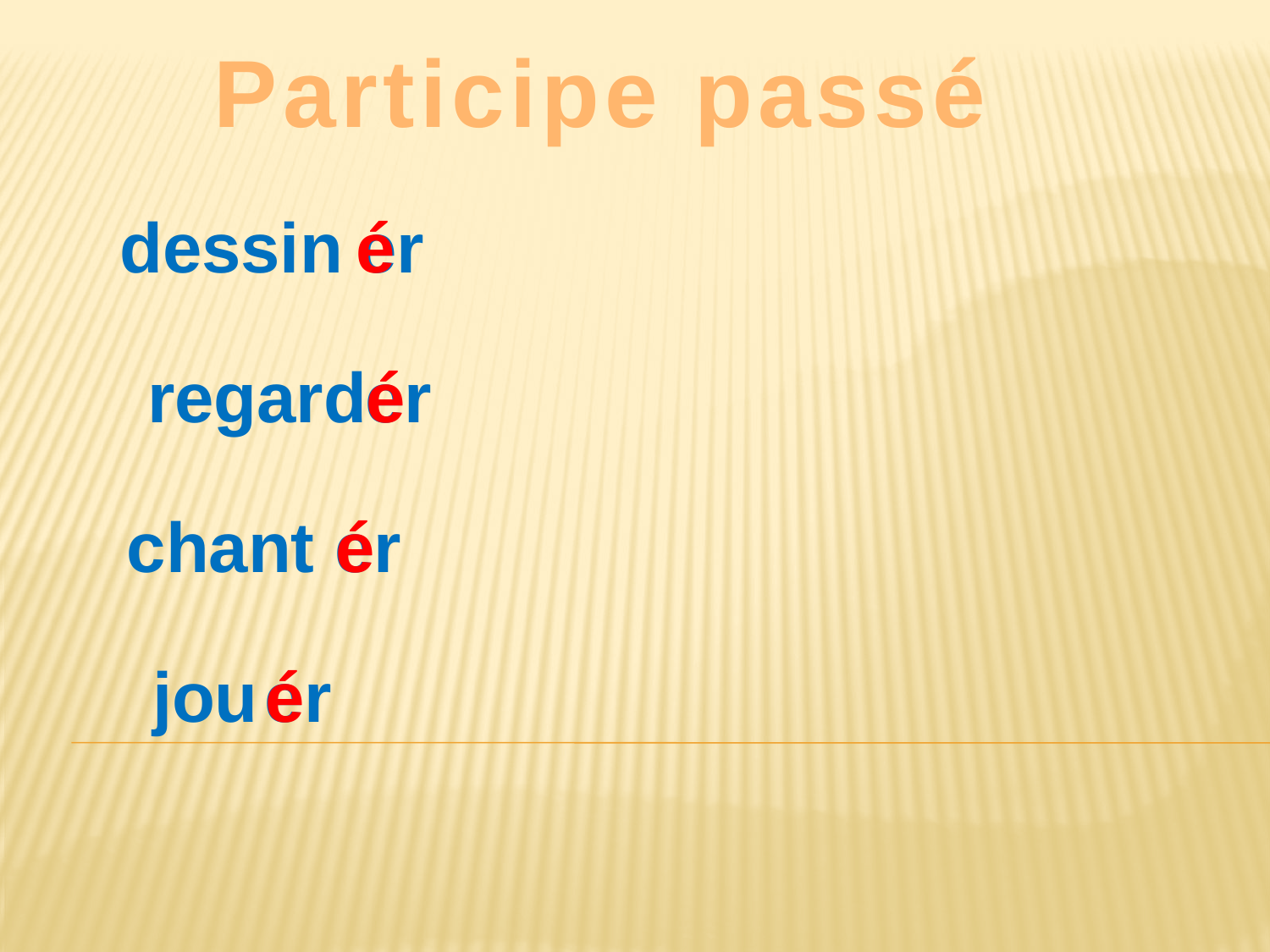

Participe passé
dessin
er
é
regard

er
é
chant
er
é
jou
er
é